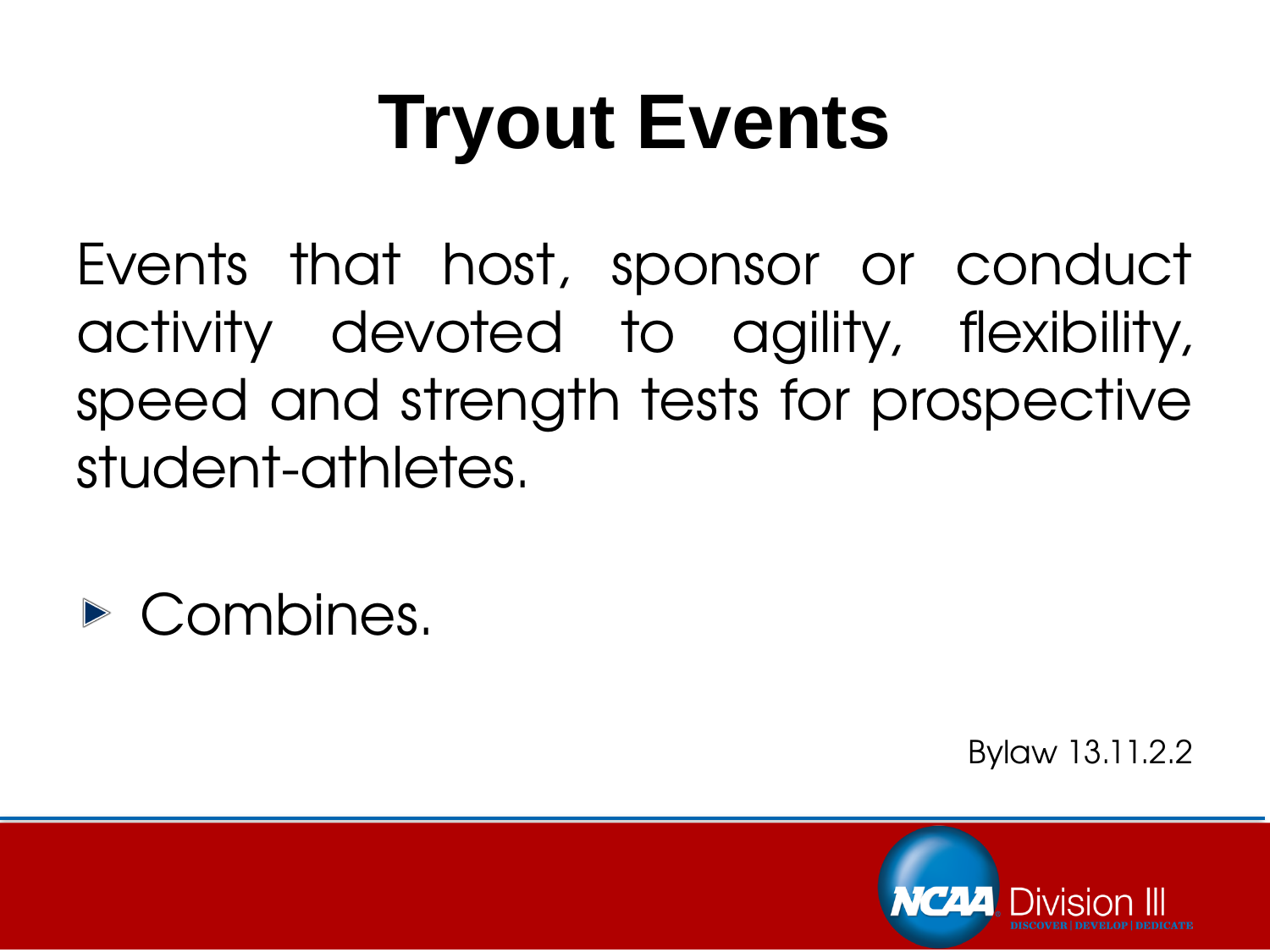

# Tryout Events
Events that host, sponsor or conduct activity devoted to agility, flexibility, speed and strength tests for prospective student-athletes.

Combines.

Bylaw 13.11.2.2